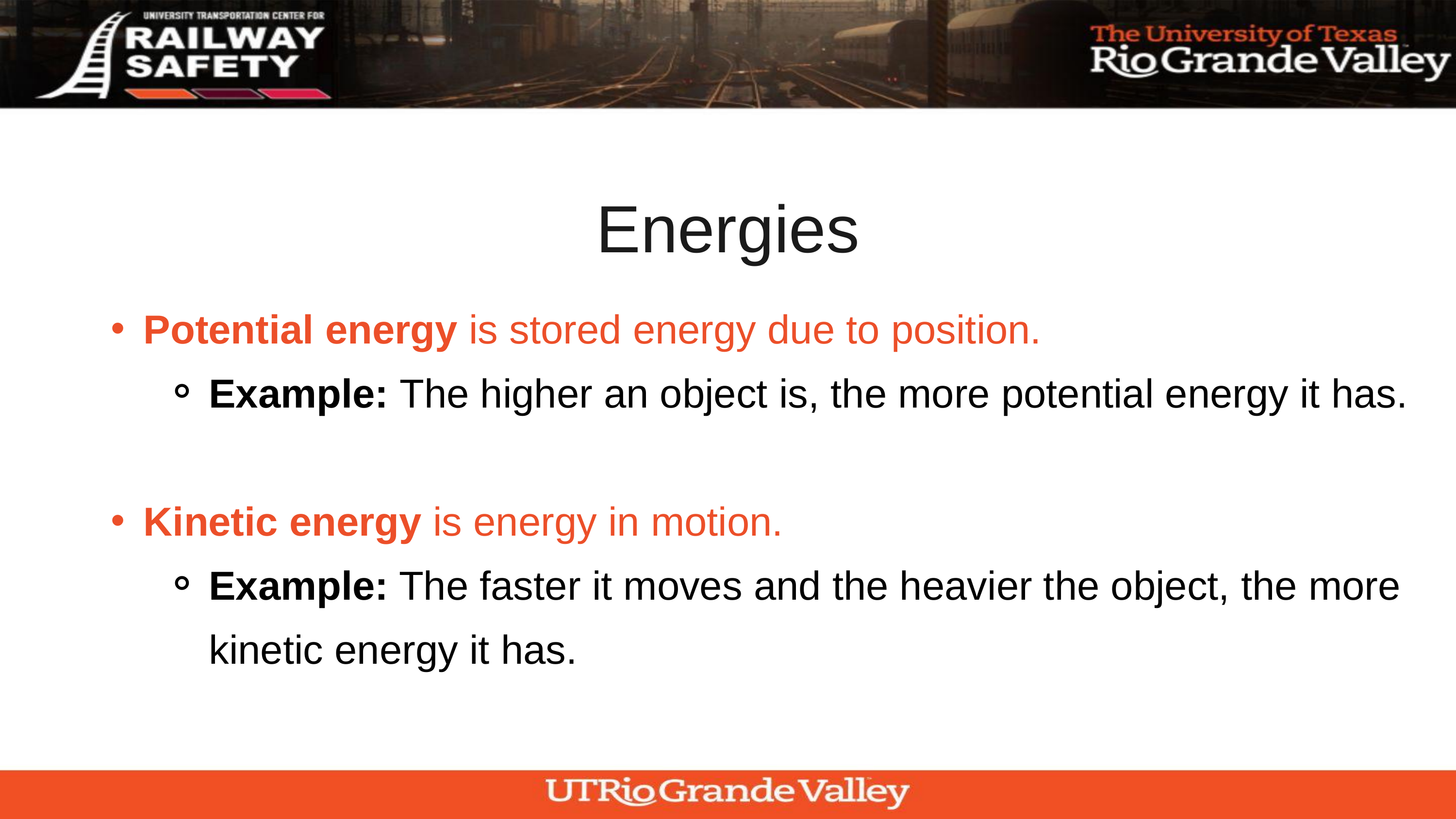

Energies
Potential energy is stored energy due to position.
Example: The higher an object is, the more potential energy it has.

Kinetic energy is energy in motion.
Example: The faster it moves and the heavier the object, the more kinetic energy it has.